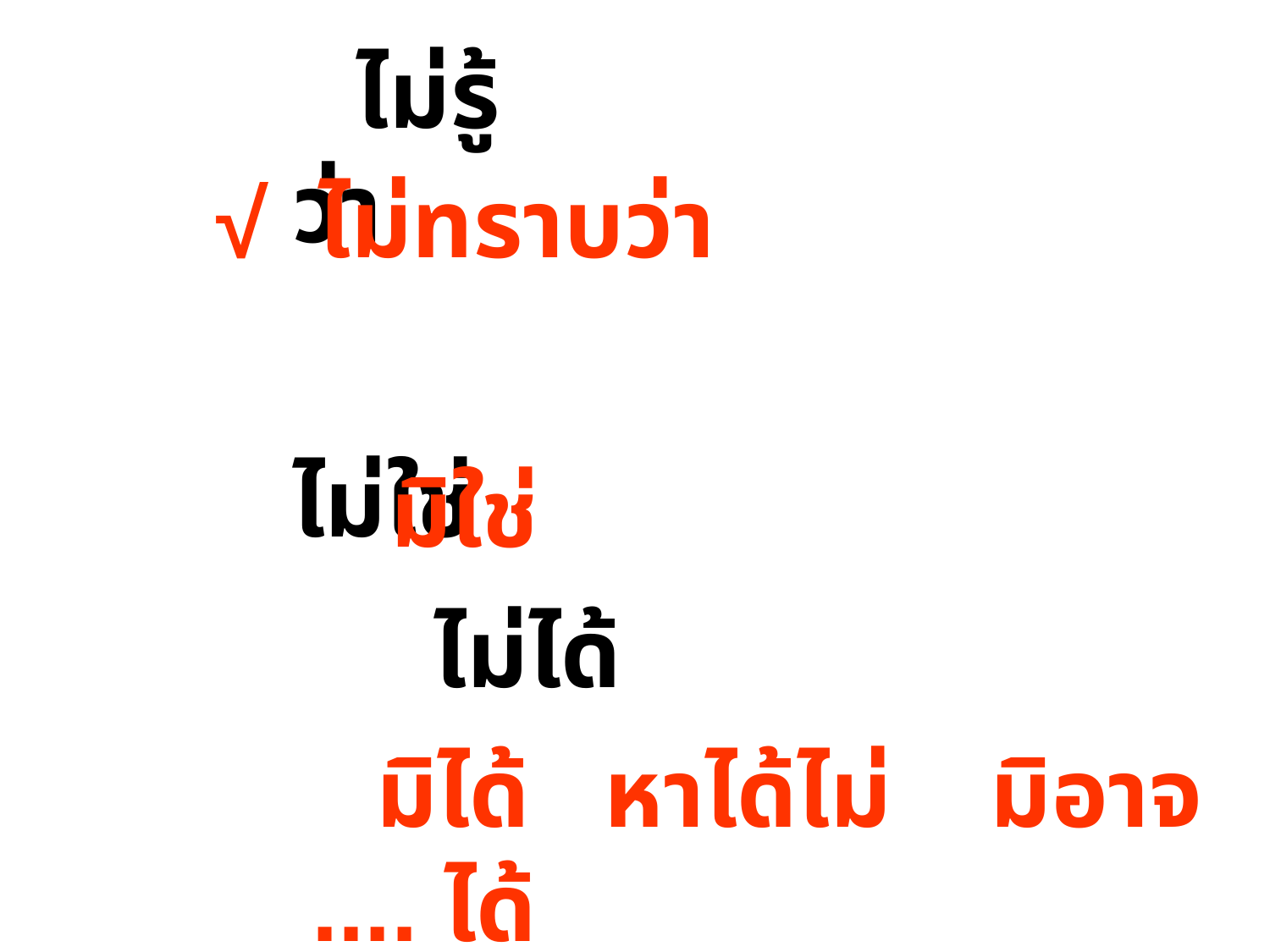

ไม่รู้ว่า
 √  ไม่ทราบว่า
     ไม่ใช่
         มิใช่
              ไม่ได้
      มิได้   หาได้ไม่    มิอาจ .... ได้